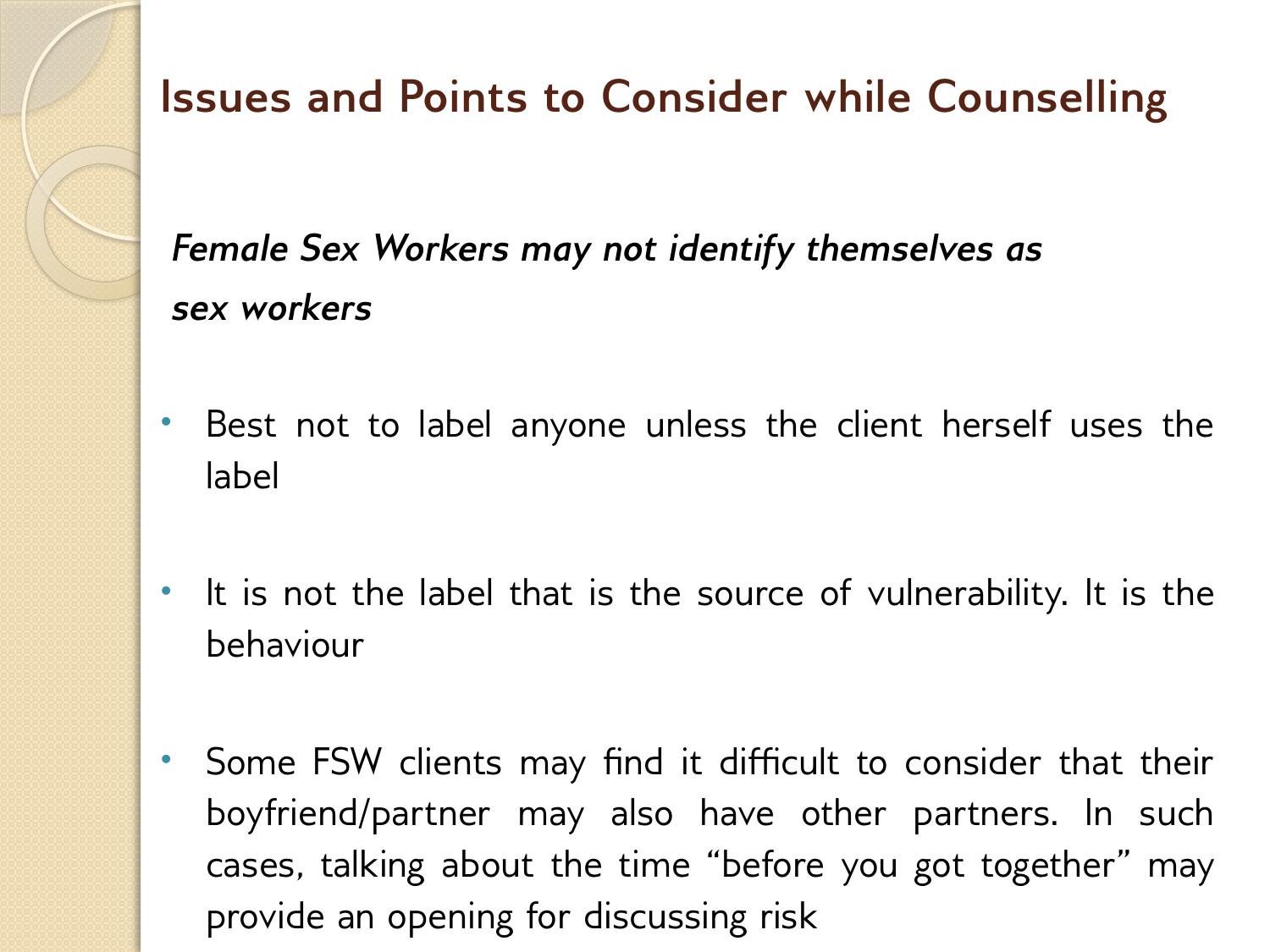

# Issues and Points to Consider while Counselling
Female Sex Workers may not identify themselves as
sex workers

Best not to label anyone unless the client herself uses the label

It is not the label that is the source of vulnerability. It is the behaviour

Some FSW clients may find it difficult to consider that their boyfriend/partner may also have other partners. In such cases, talking about the time “before you got together” may provide an opening for discussing risk